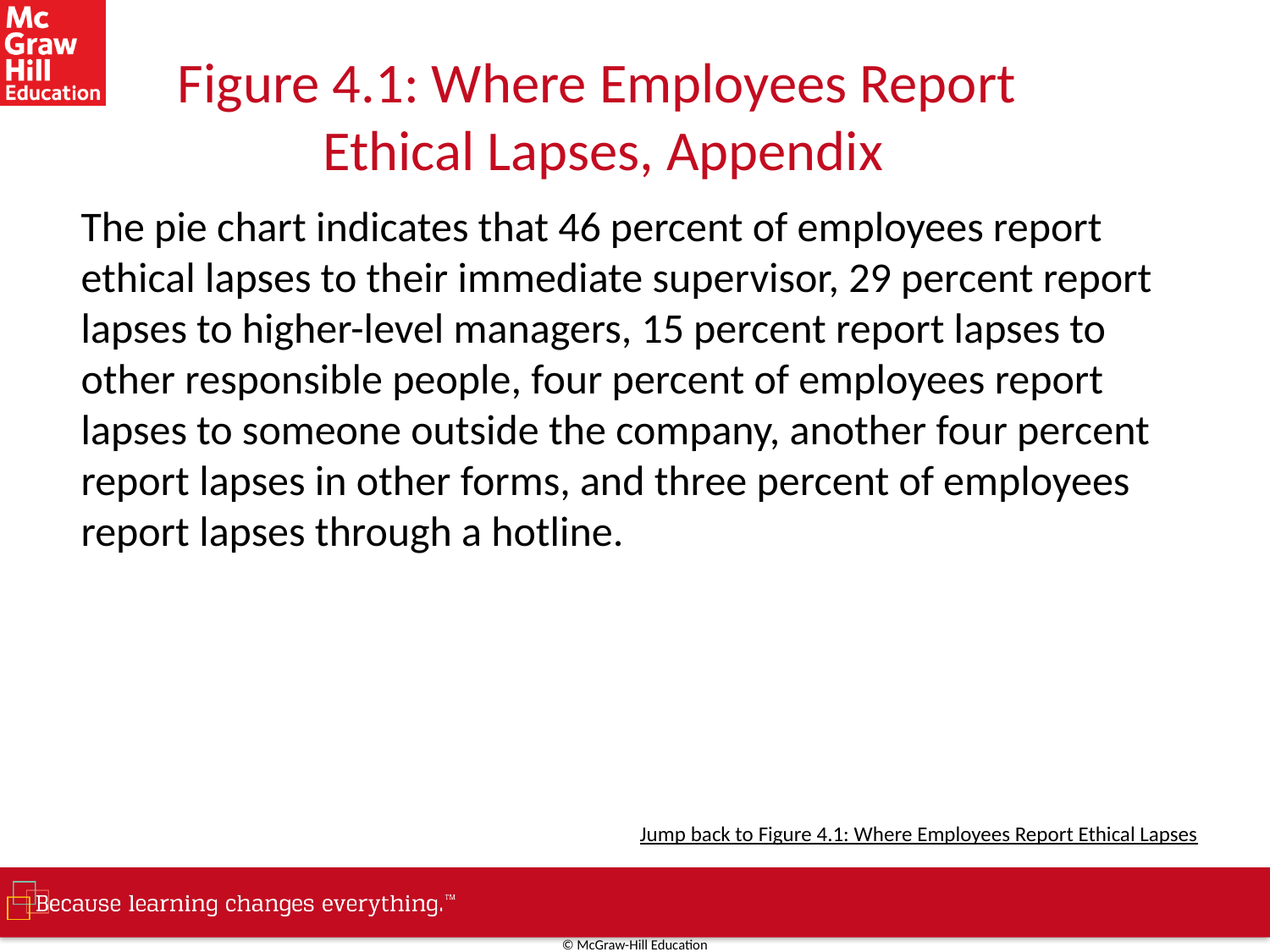

# Figure 4.1: Where Employees Report Ethical Lapses, Appendix
The pie chart indicates that 46 percent of employees report ethical lapses to their immediate supervisor, 29 percent report lapses to higher-level managers, 15 percent report lapses to other responsible people, four percent of employees report lapses to someone outside the company, another four percent report lapses in other forms, and three percent of employees report lapses through a hotline.
Jump back to Figure 4.1: Where Employees Report Ethical Lapses